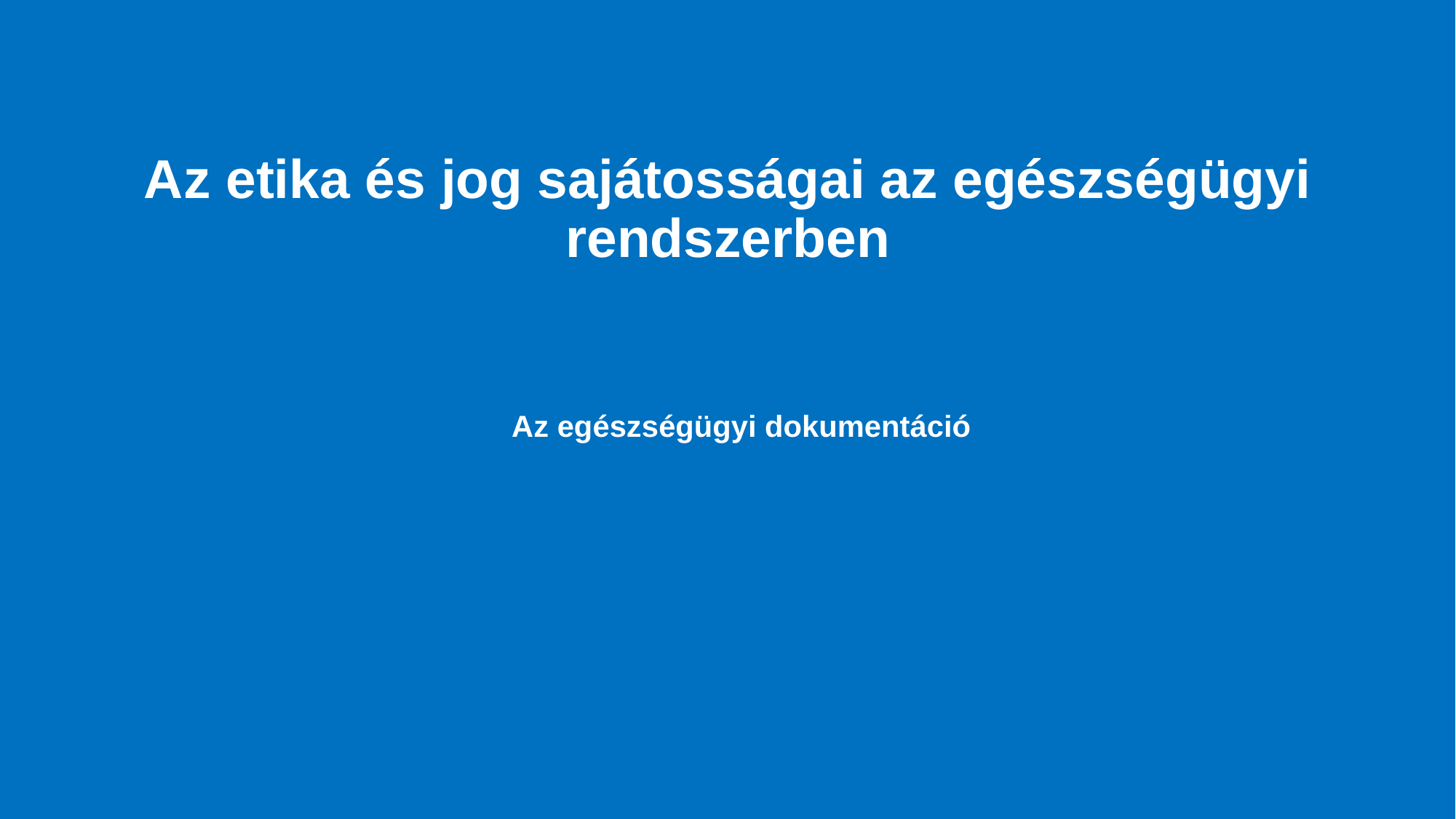

# Az etika és jog sajátosságai az egészségügyi rendszerben

Az egészségügyi dokumentáció